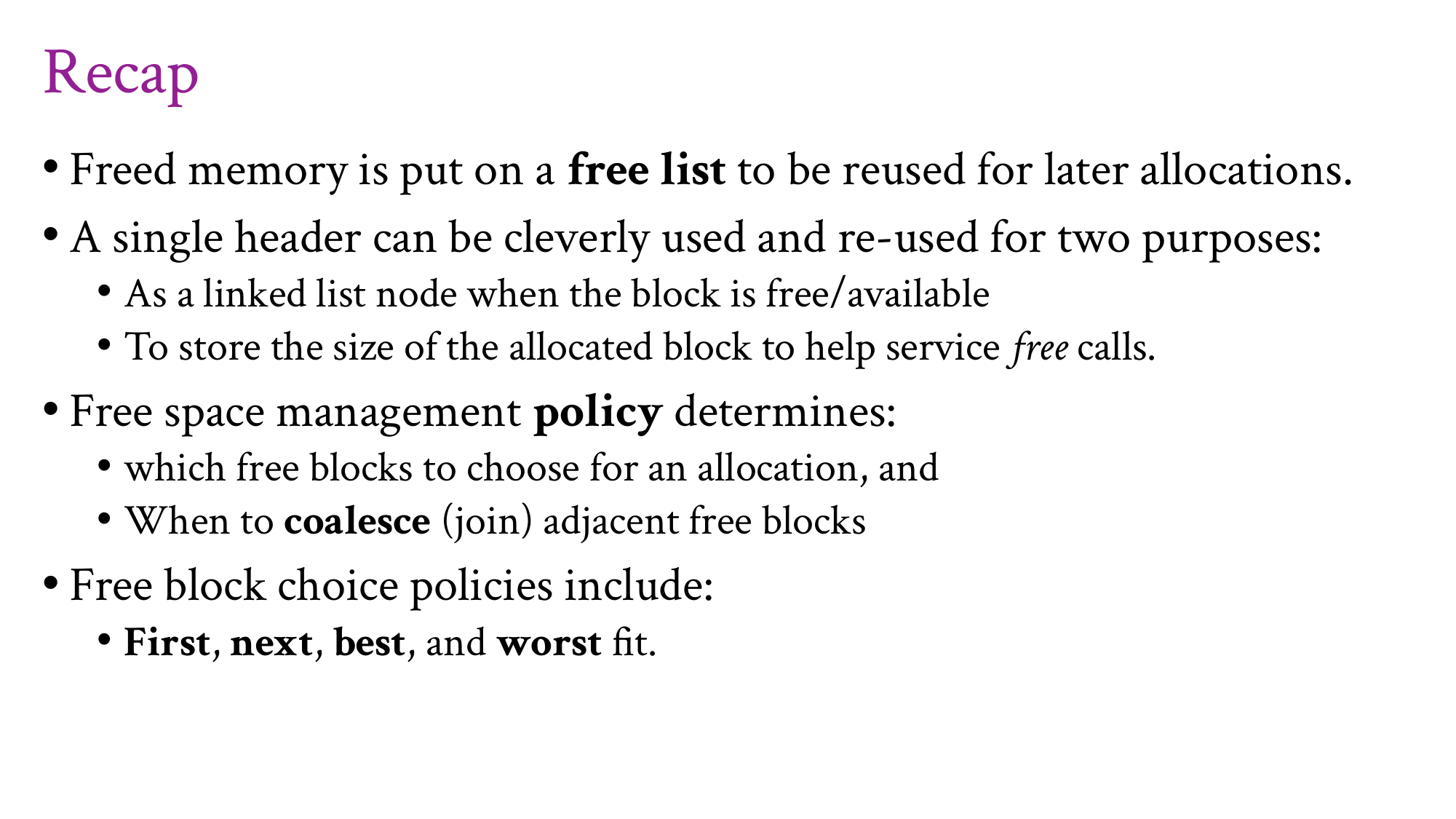

# Recap
Freed memory is put on a free list to be reused for later allocations.
A single header can be cleverly used and re-used for two purposes:
As a linked list node when the block is free/available
To store the size of the allocated block to help service free calls.
Free space management policy determines:
which free blocks to choose for an allocation, and
When to coalesce (join) adjacent free blocks
Free block choice policies include:
First, next, best, and worst fit.